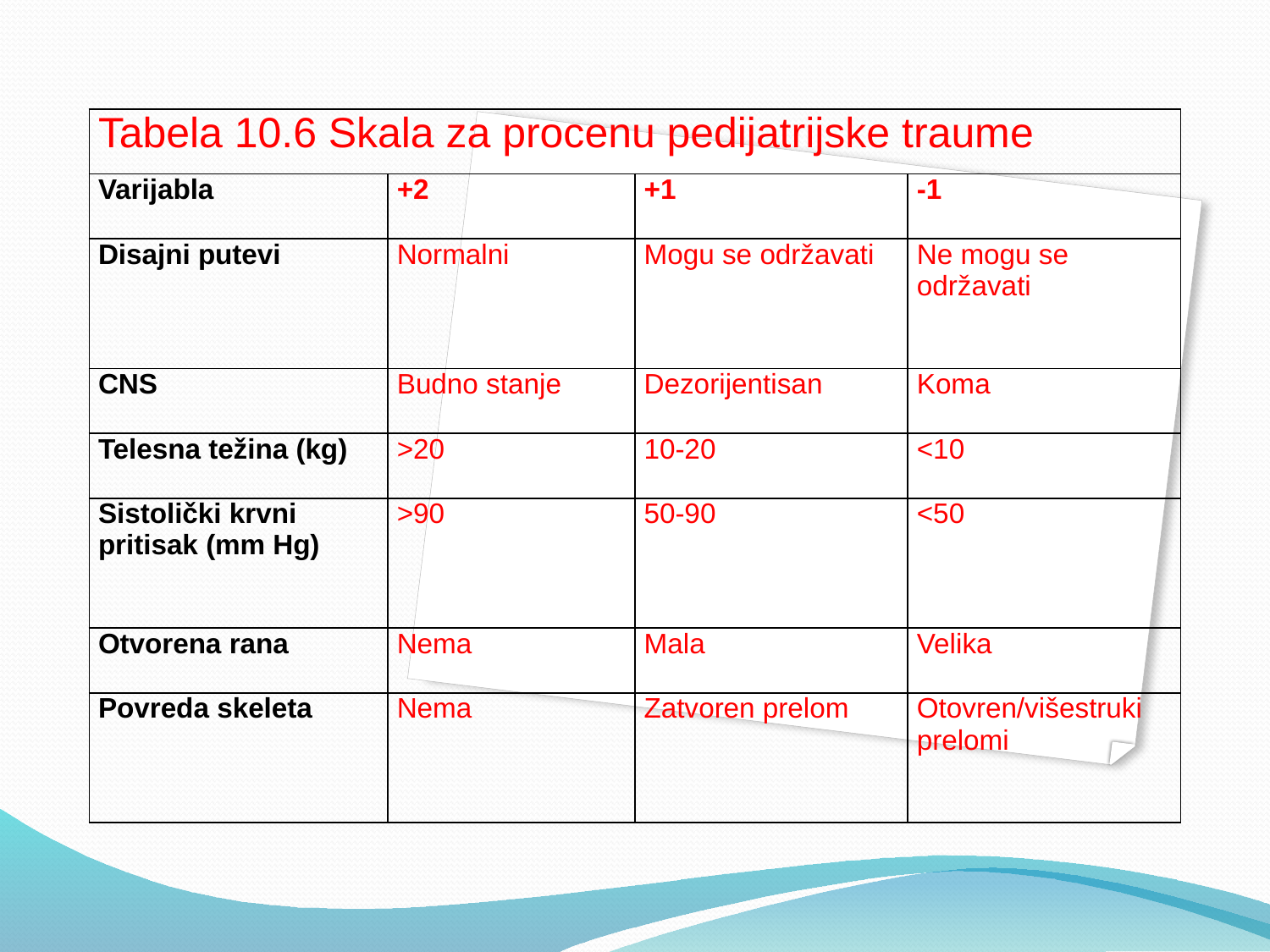

| Tabela 10.6 Skala za procenu pedijatrijske traume |  |  |  |
| --- | --- | --- | --- |
| Varijabla | +2 | +1 | -1 |
| Disajni putevi | Normalni | Mogu se održavati | Ne mogu se održavati |
| CNS | Budno stanje | Dezorijentisan | Koma |
| Telesna težina (kg) | >20 | 10-20 | <10 |
| Sistolički krvni pritisak (mm Hg) | >90 | 50-90 | <50 |
| Otvorena rana | Nema | Mala | Velika |
| Povreda skeleta | Nema | Zatvoren prelom | Otovren/višestruki prelomi |
#